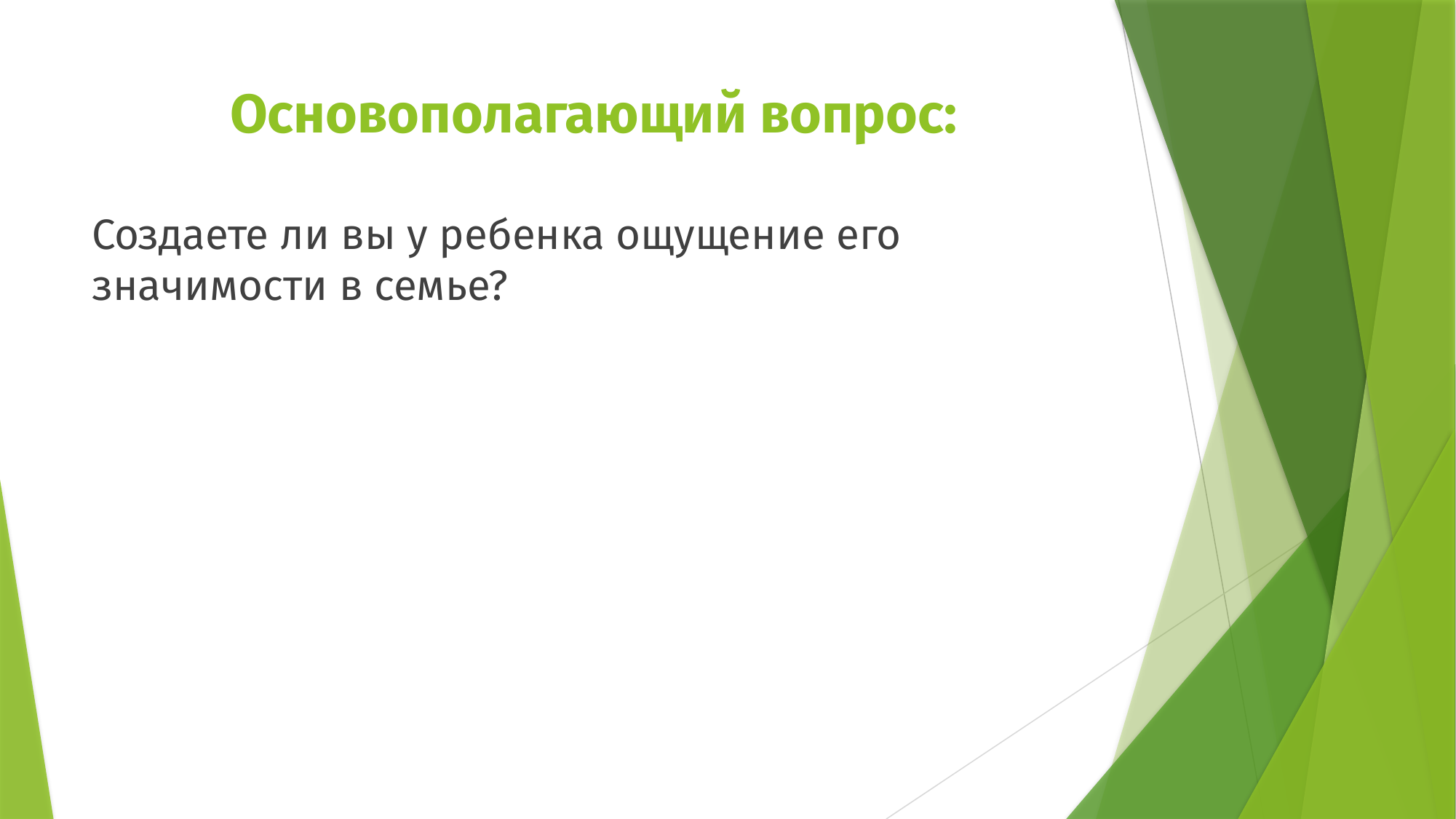

# Основополагающий вопрос:
Создаете ли вы у ребенка ощущение его значимости в семье?